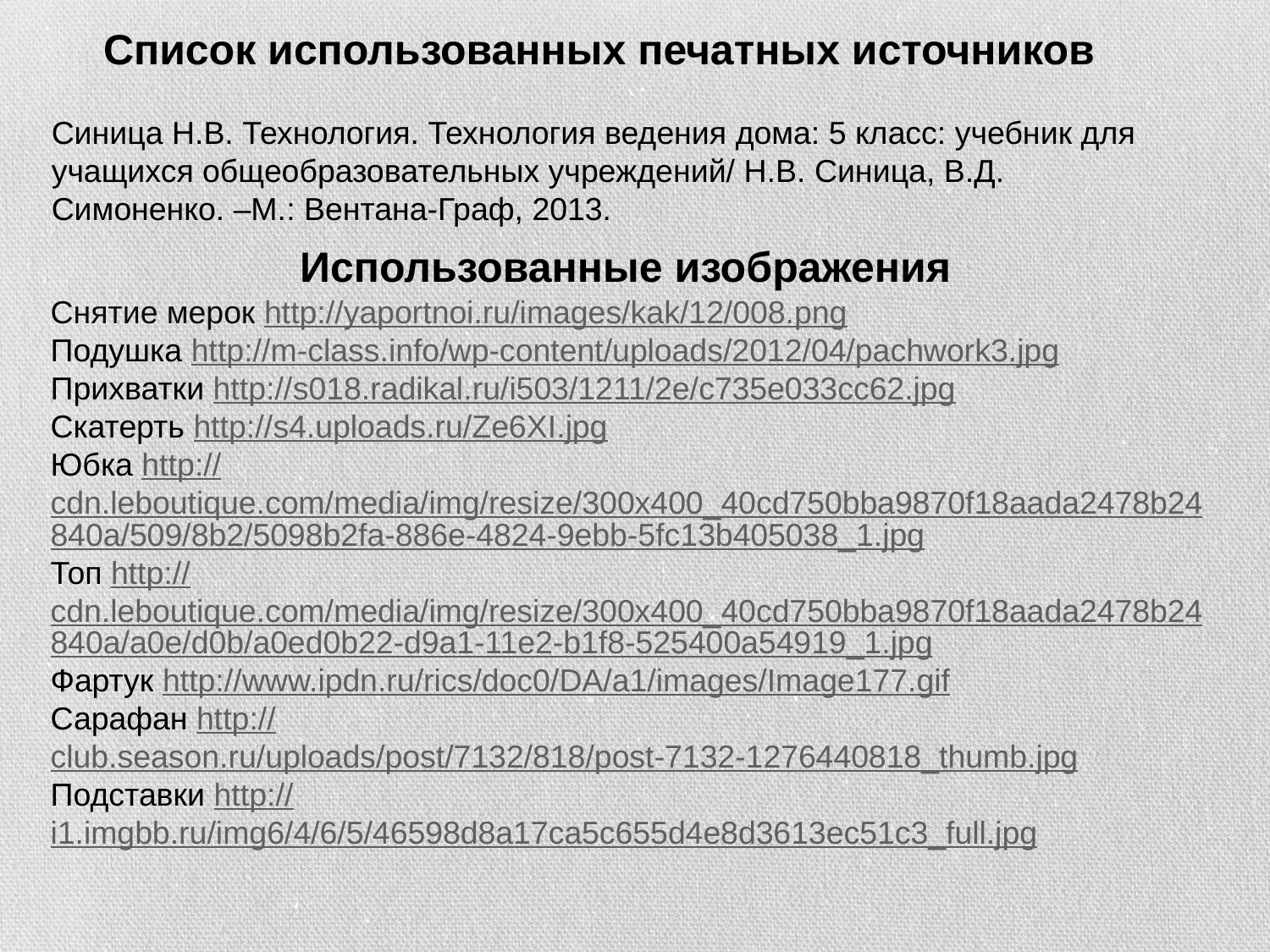

Список использованных печатных источников
Синица Н.В. Технология. Технология ведения дома: 5 класс: учебник для учащихся общеобразовательных учреждений/ Н.В. Синица, В.Д. Симоненко. –М.: Вентана-Граф, 2013.
Использованные изображения
Снятие мерок http://yaportnoi.ru/images/kak/12/008.png
Подушка http://m-class.info/wp-content/uploads/2012/04/pachwork3.jpg
Прихватки http://s018.radikal.ru/i503/1211/2e/c735e033cc62.jpg
Скатерть http://s4.uploads.ru/Ze6XI.jpg
Юбка http://cdn.leboutique.com/media/img/resize/300x400_40cd750bba9870f18aada2478b24840a/509/8b2/5098b2fa-886e-4824-9ebb-5fc13b405038_1.jpg
Топ http://cdn.leboutique.com/media/img/resize/300x400_40cd750bba9870f18aada2478b24840a/a0e/d0b/a0ed0b22-d9a1-11e2-b1f8-525400a54919_1.jpg
Фартук http://www.ipdn.ru/rics/doc0/DA/a1/images/Image177.gif
Сарафан http://club.season.ru/uploads/post/7132/818/post-7132-1276440818_thumb.jpg
Подставки http://i1.imgbb.ru/img6/4/6/5/46598d8a17ca5c655d4e8d3613ec51c3_full.jpg